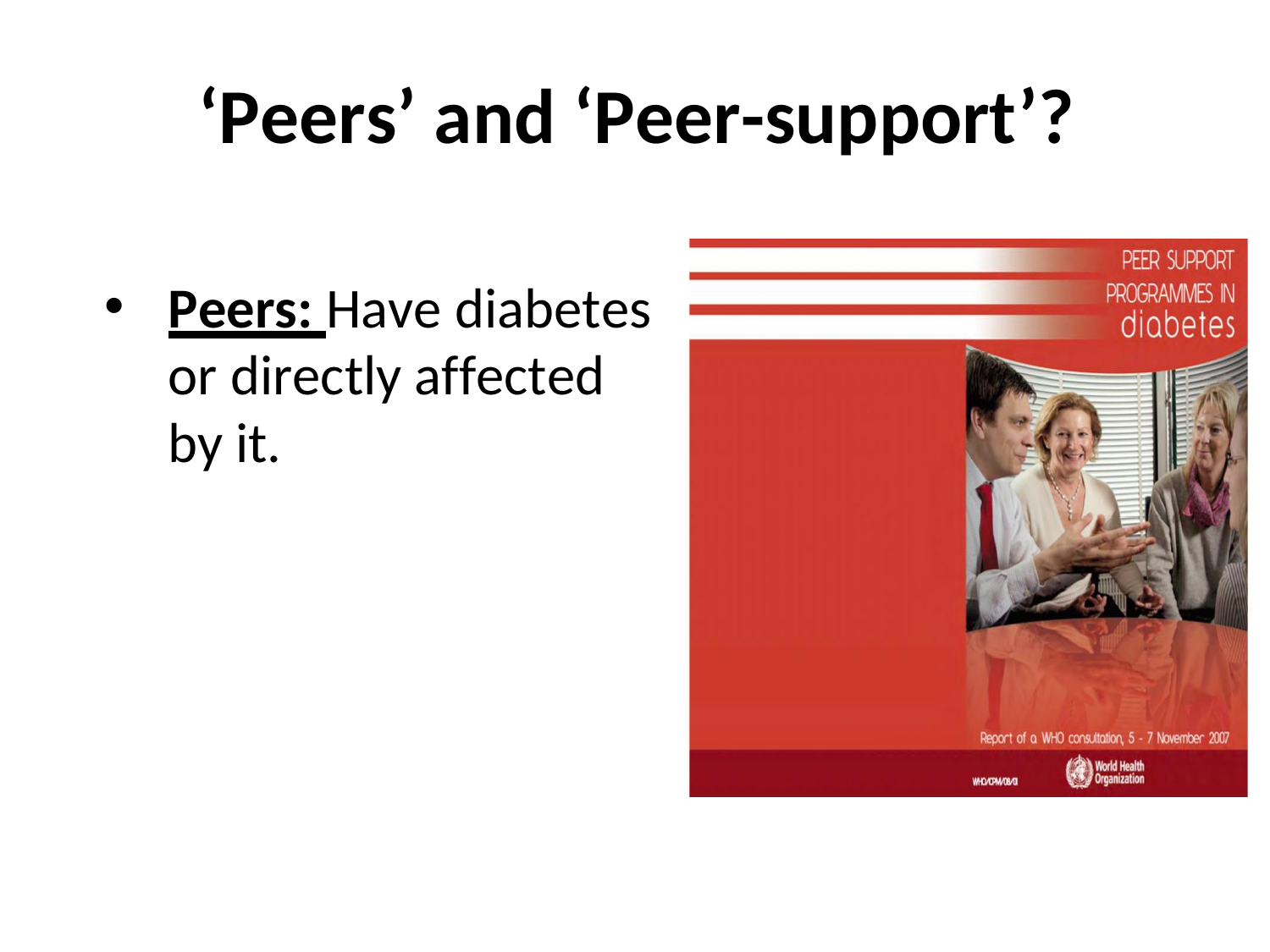

# ‘Peers’ and ‘Peer-support’?

Peers: Have diabetes or directly affected by it.